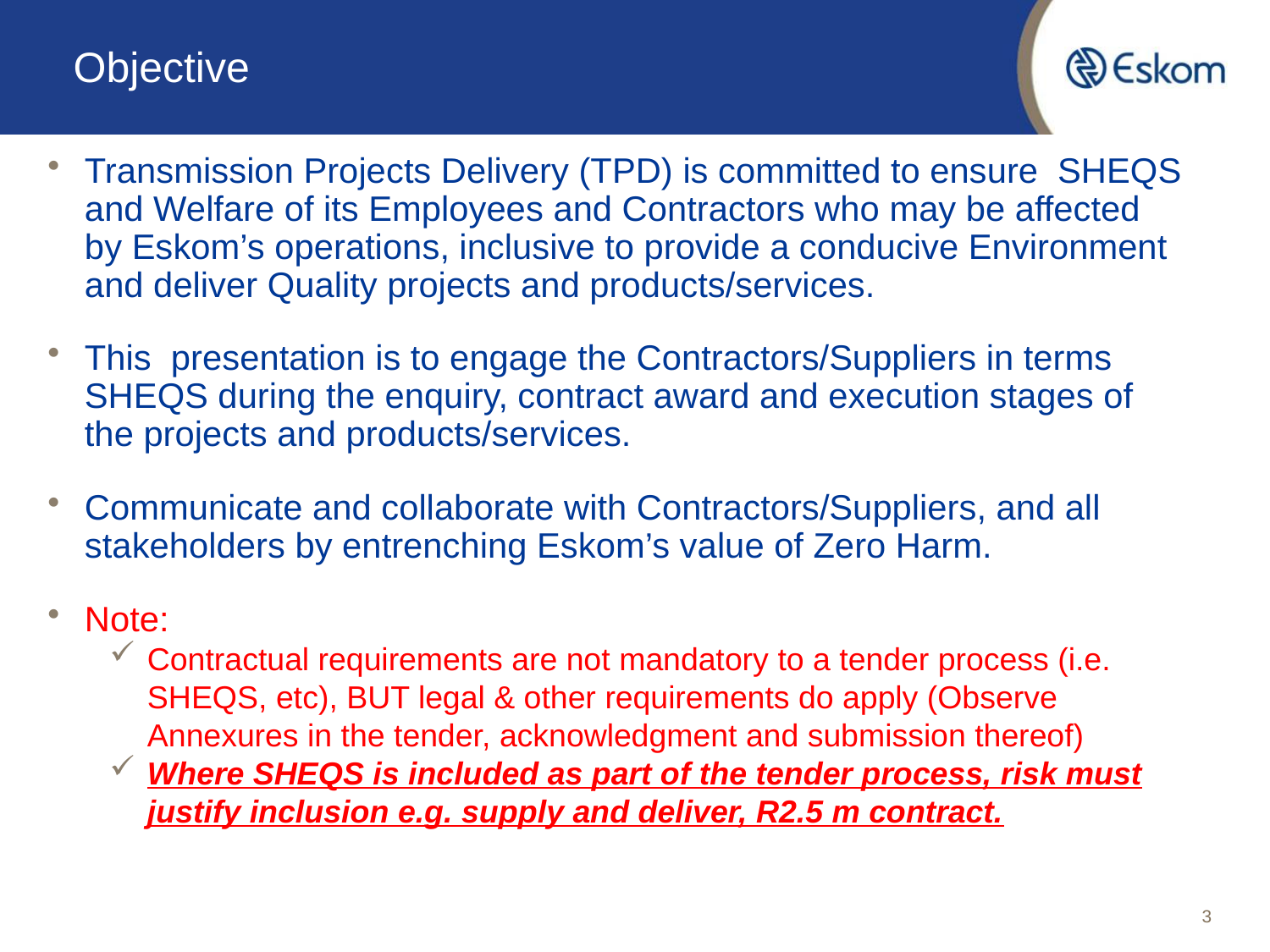

# Objective
Transmission Projects Delivery (TPD) is committed to ensure  SHEQS and Welfare of its Employees and Contractors who may be affected by Eskom’s operations, inclusive to provide a conducive Environment and deliver Quality projects and products/services.
This  presentation is to engage the Contractors/Suppliers in terms SHEQS during the enquiry, contract award and execution stages of the projects and products/services.
Communicate and collaborate with Contractors/Suppliers, and all stakeholders by entrenching Eskom’s value of Zero Harm.
Note:
Contractual requirements are not mandatory to a tender process (i.e. SHEQS, etc), BUT legal & other requirements do apply (Observe Annexures in the tender, acknowledgment and submission thereof)
Where SHEQS is included as part of the tender process, risk must justify inclusion e.g. supply and deliver, R2.5 m contract.

3